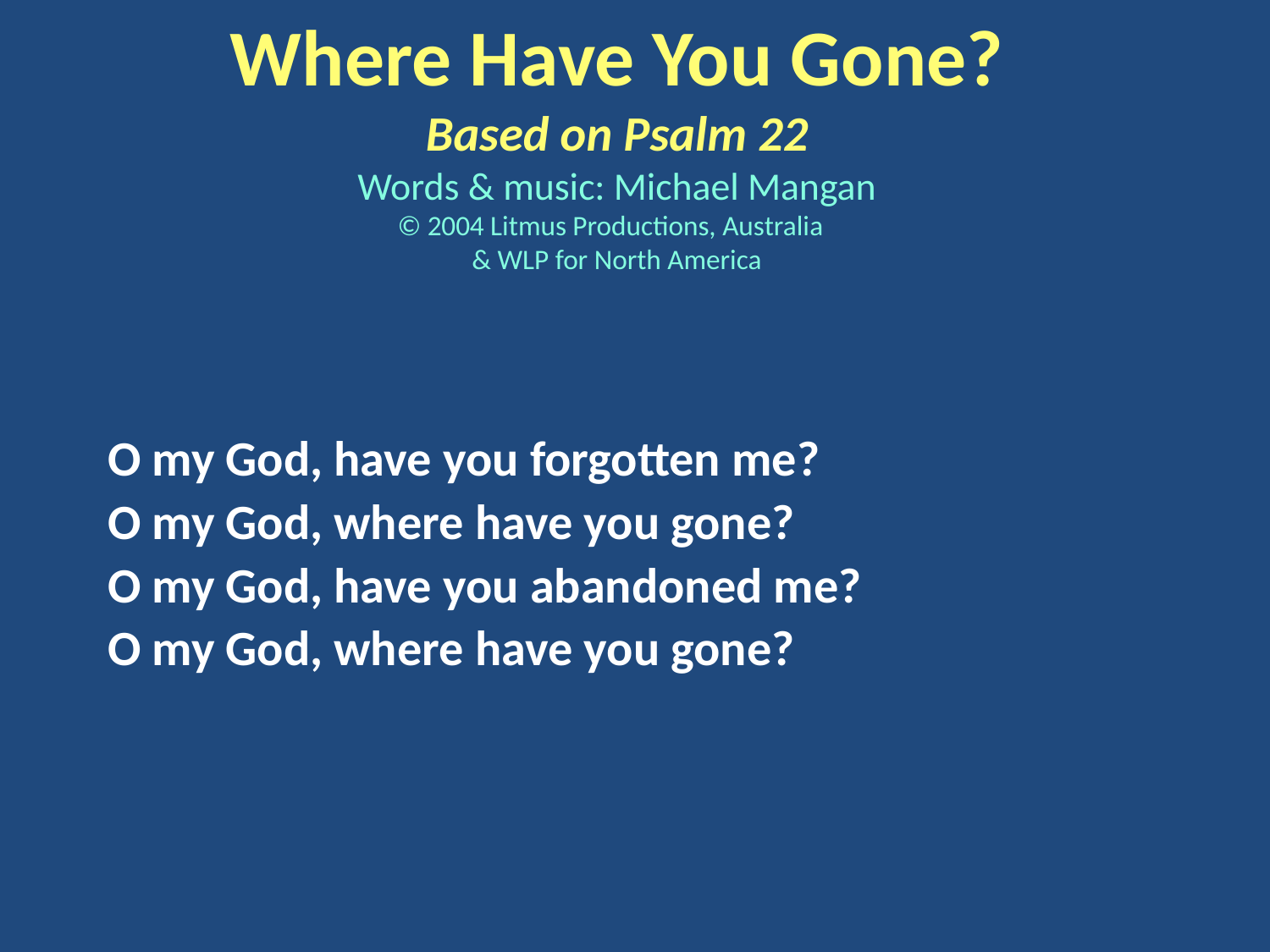

Where Have You Gone?
Based on Psalm 22
Words & music: Michael Mangan
© 2004 Litmus Productions, Australia
& WLP for North America
O my God, have you forgotten me?
O my God, where have you gone?
O my God, have you abandoned me?
O my God, where have you gone?